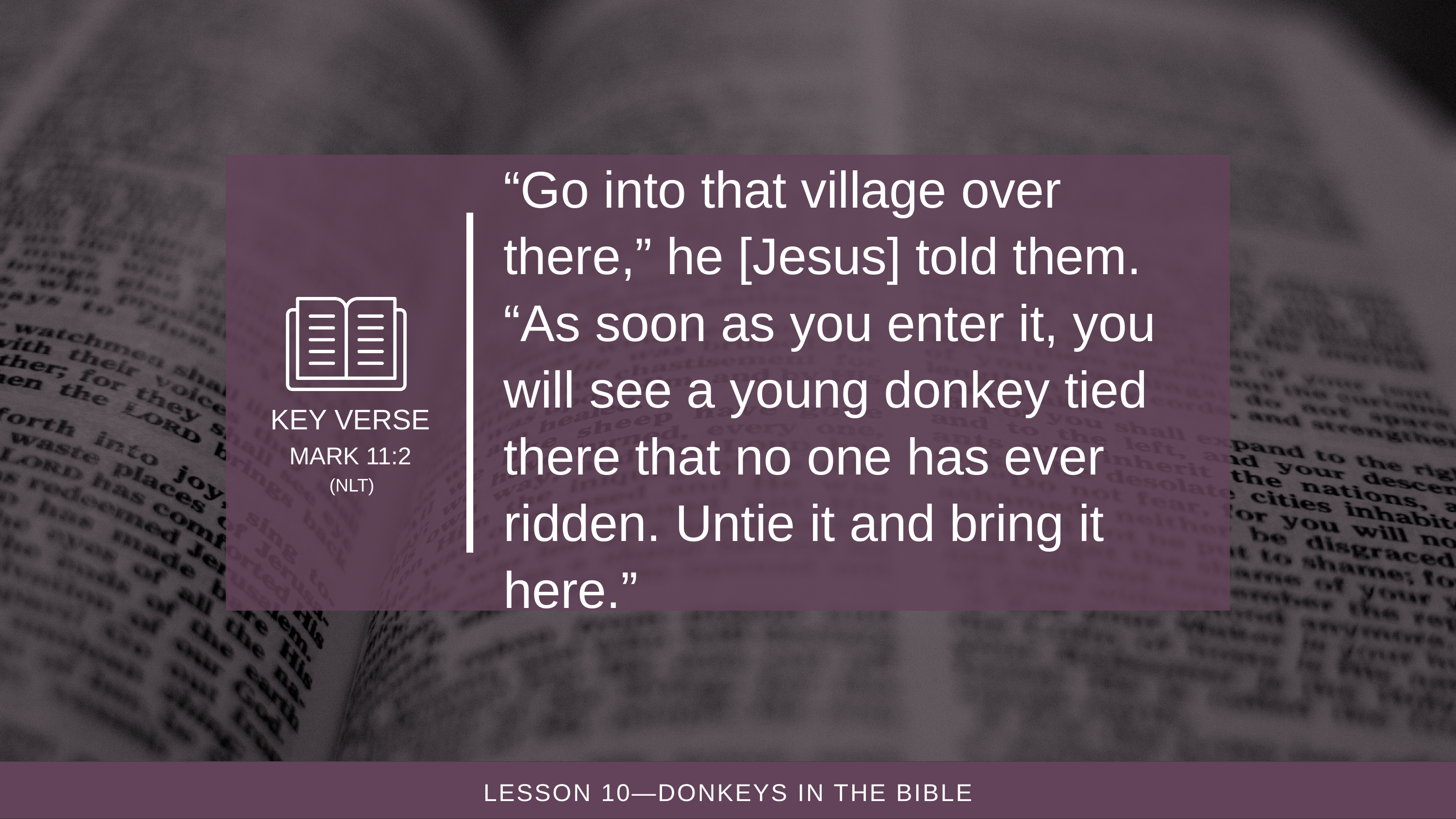

“Go into that village over there,” he [Jesus] told them. “As soon as you enter it, you will see a young donkey tied there that no one has ever ridden. Untie it and bring it here.”
(NLT)